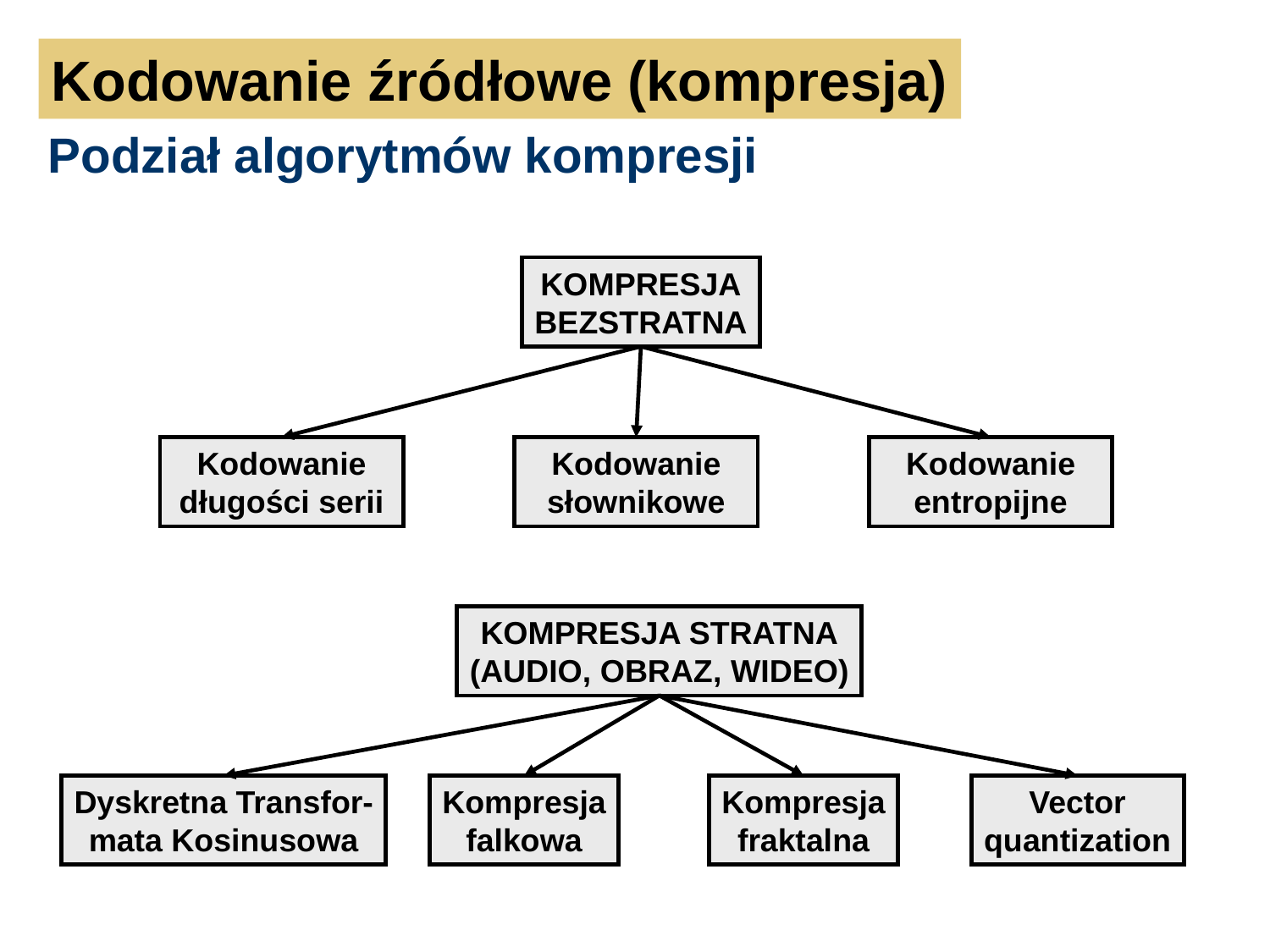

Kodowanie źródłowe (kompresja)
Podział algorytmów kompresji
KOMPRESJA
BEZSTRATNA
Kodowanie
długości serii
Kodowanie
słownikowe
Kodowanie
entropijne
KOMPRESJA STRATNA
(AUDIO, OBRAZ, WIDEO)
Dyskretna Transfor-
mata Kosinusowa
Kompresja
falkowa
Kompresja
fraktalna
Vector
quantization